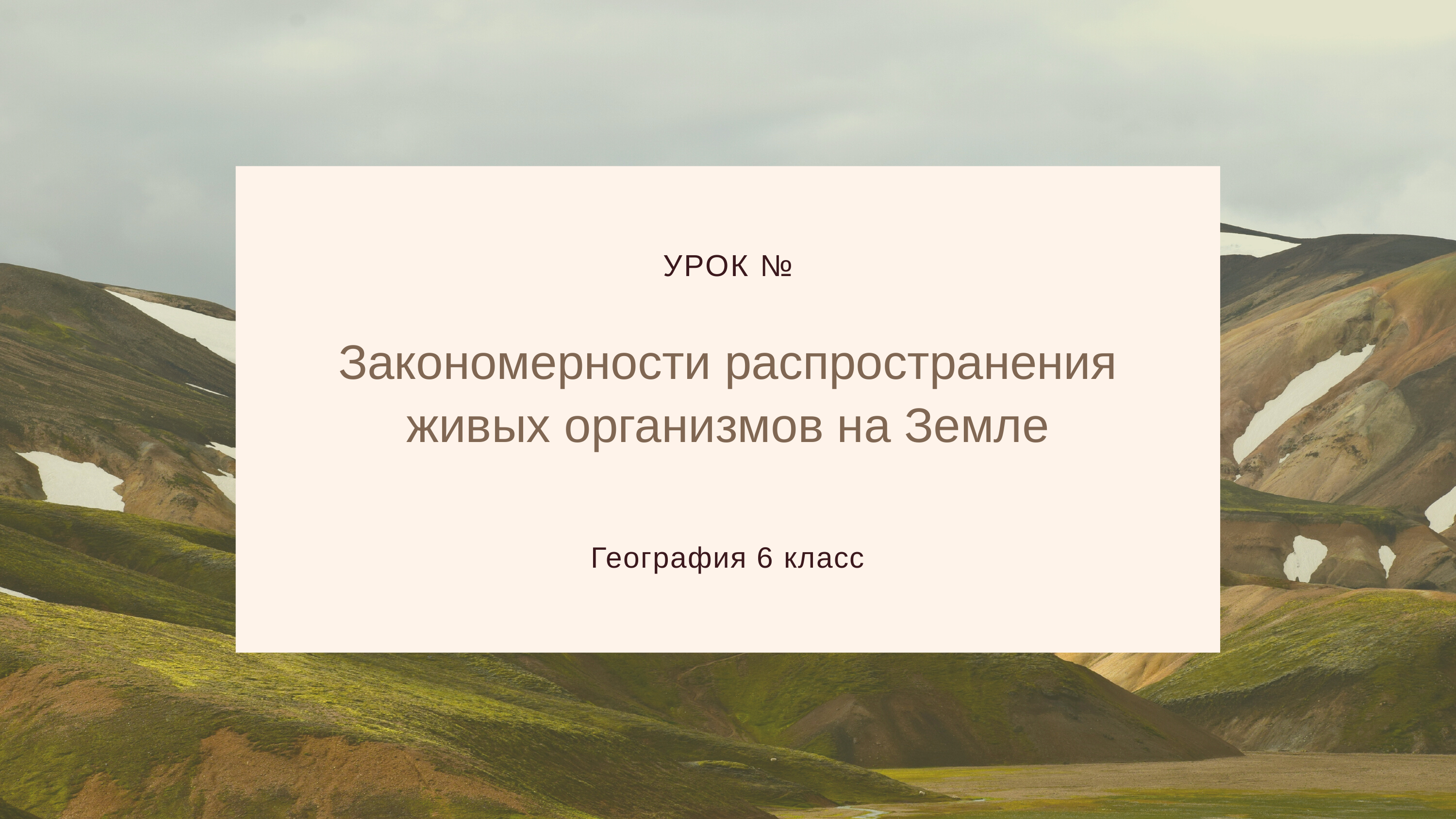

УРОК №
Закономерности распространения живых организмов на Земле
География 6 класс